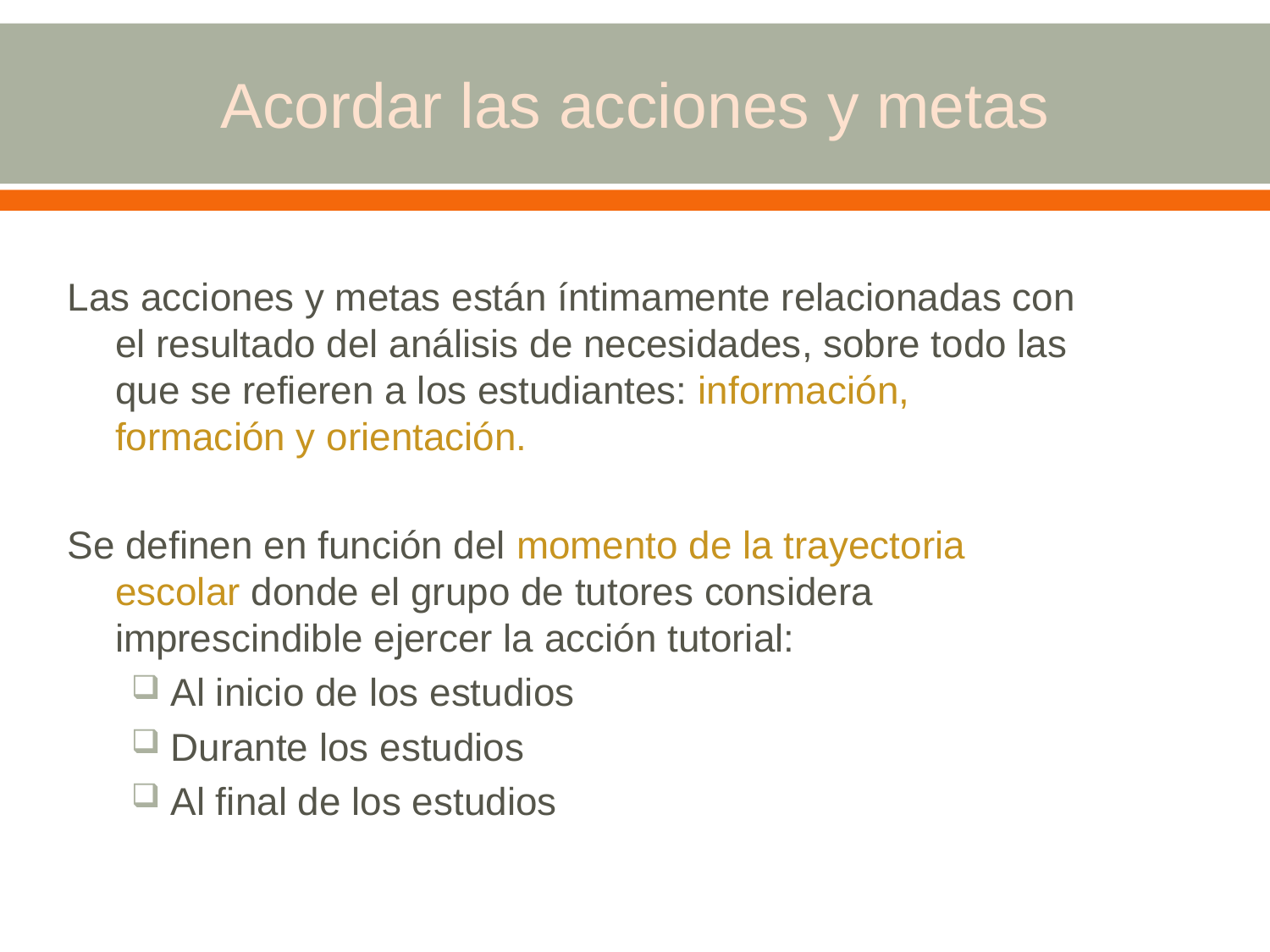

# Acordar las acciones y metas
Las acciones y metas están íntimamente relacionadas con el resultado del análisis de necesidades, sobre todo las que se refieren a los estudiantes: información, formación y orientación.

Se definen en función del momento de la trayectoria escolar donde el grupo de tutores considera imprescindible ejercer la acción tutorial:
Al inicio de los estudios
Durante los estudios
Al final de los estudios